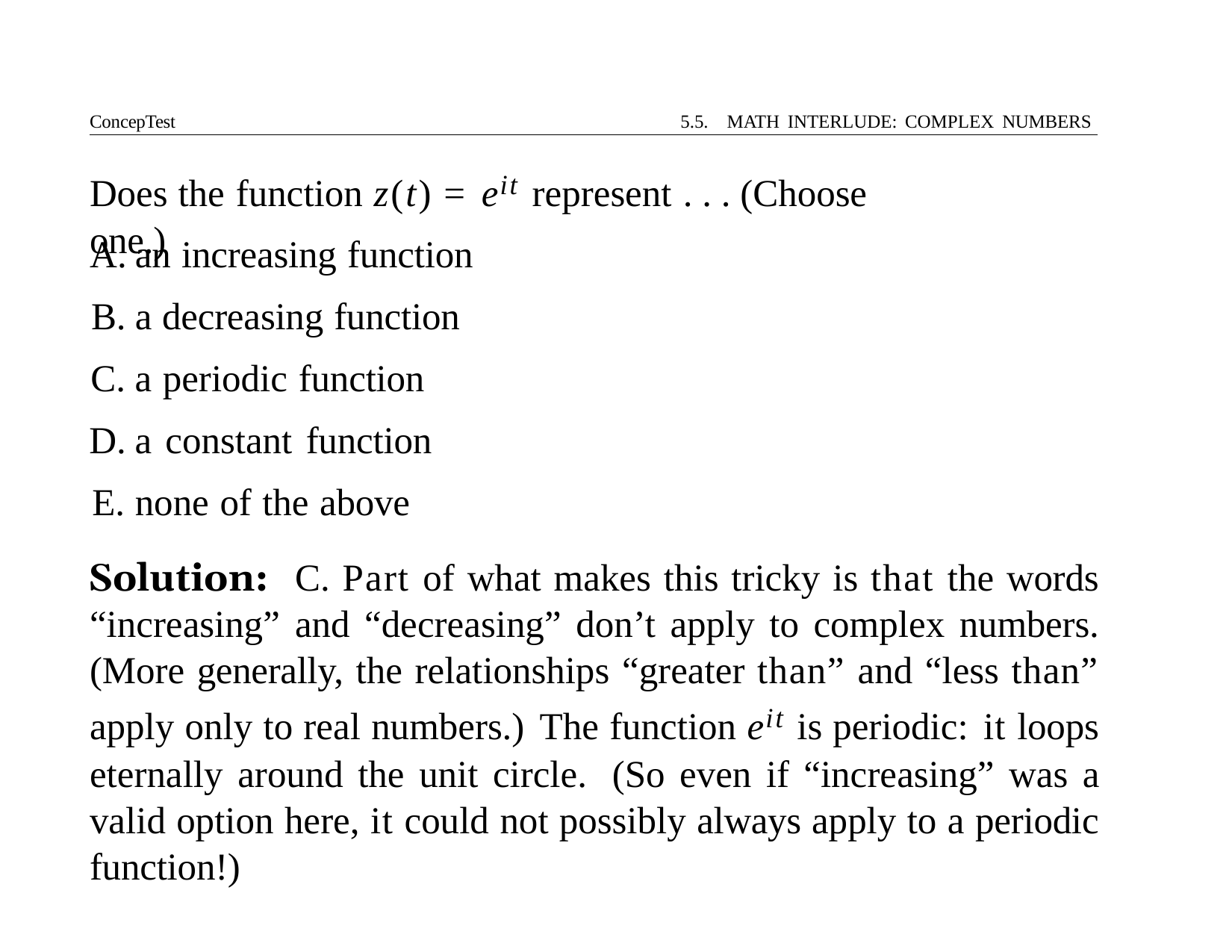

ConcepTest	5.5.  MATH INTERLUDE: COMPLEX NUMBERS

# Does the function z(t) = eit represent . . . (Choose one.)
an increasing function
a decreasing function
a periodic function
a constant function
none of the above
Solution:  C. Part of what makes this tricky is that the words “increasing” and “decreasing” don’t apply to complex numbers. (More generally, the relationships “greater than” and “less than” apply only to real numbers.) The function eit is periodic: it loops eternally around the unit circle.  (So even if “increasing” was a valid option here, it could not possibly always apply to a periodic function!)